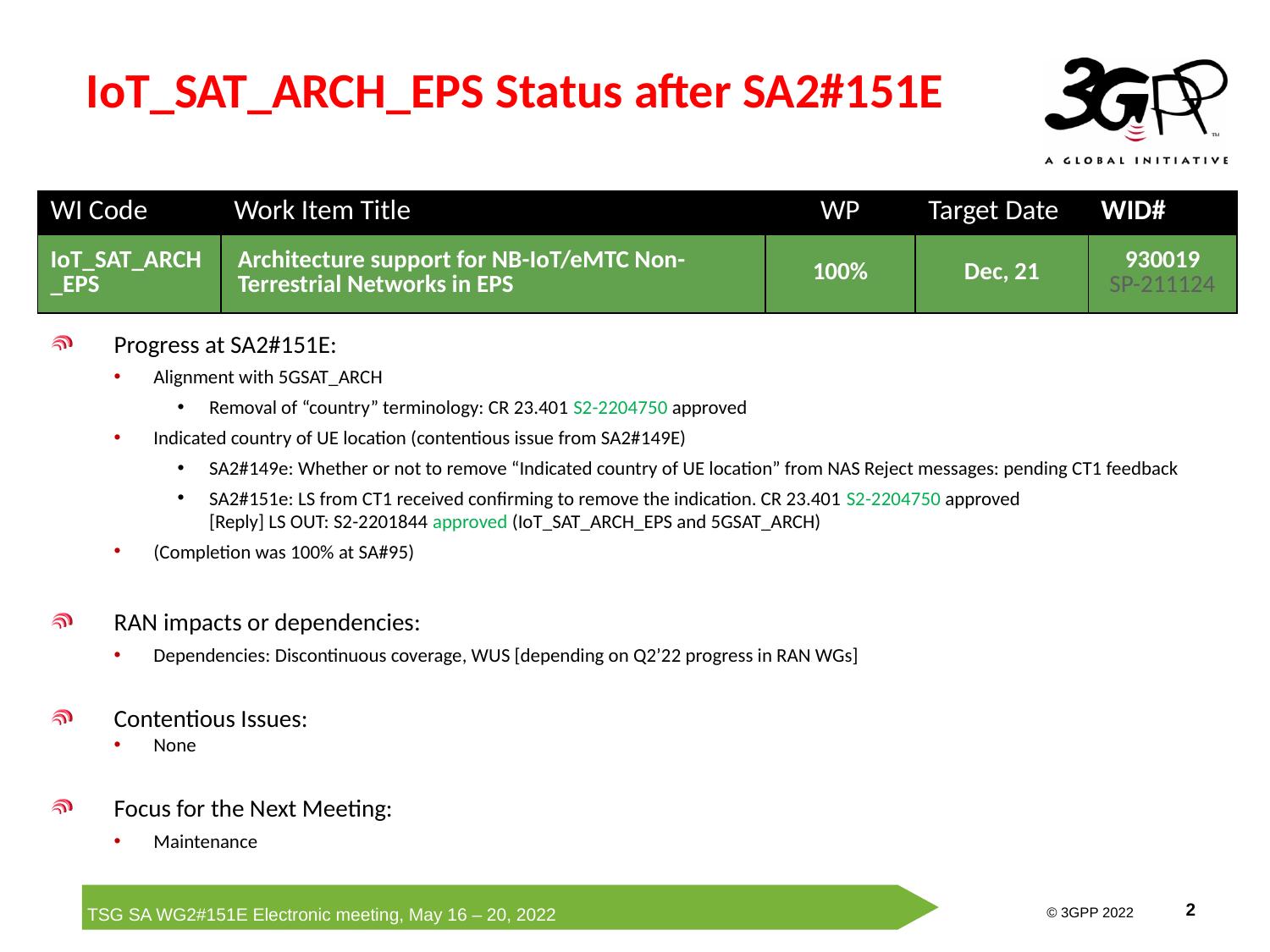

# IoT_SAT_ARCH_EPS Status after SA2#151E
| WI Code | Work Item Title | WP | Target Date | WID# |
| --- | --- | --- | --- | --- |
| IoT\_SAT\_ARCH\_EPS | Architecture support for NB-IoT/eMTC Non-Terrestrial Networks in EPS | 100% | Dec, 21 | 930019 SP-211124 |
Progress at SA2#151E:
Alignment with 5GSAT_ARCH
Removal of “country” terminology: CR 23.401 S2-2204750 approved
Indicated country of UE location (contentious issue from SA2#149E)
SA2#149e: Whether or not to remove “Indicated country of UE location” from NAS Reject messages: pending CT1 feedback
SA2#151e: LS from CT1 received confirming to remove the indication. CR 23.401 S2-2204750 approved
[Reply] LS OUT: S2-2201844 approved (IoT_SAT_ARCH_EPS and 5GSAT_ARCH)
(Completion was 100% at SA#95)

RAN impacts or dependencies:
Dependencies: Discontinuous coverage, WUS [depending on Q2’22 progress in RAN WGs]

Contentious Issues:
None

Focus for the Next Meeting:
Maintenance